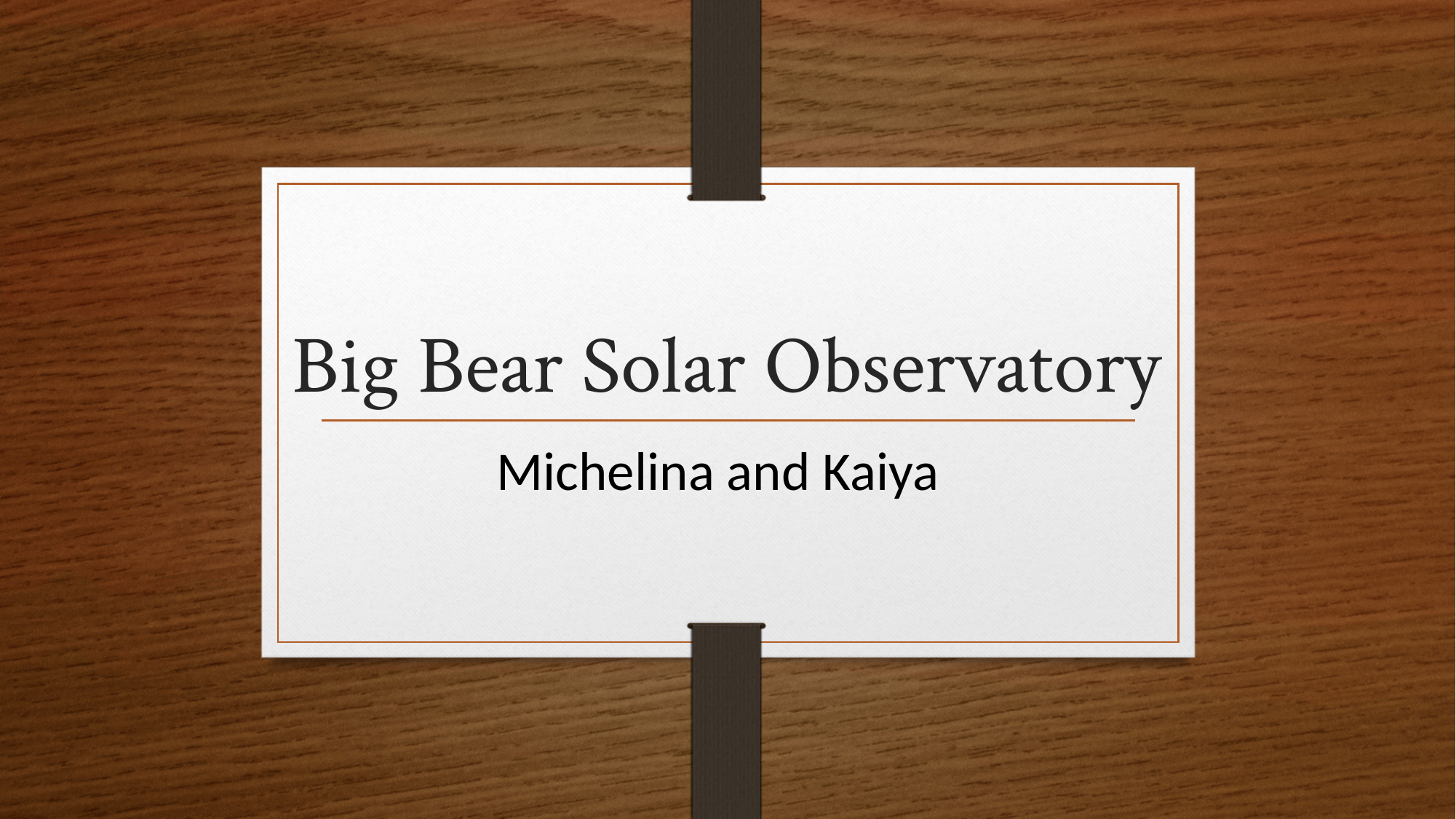

# Big Bear Solar Observatory Michelina and Kaiya